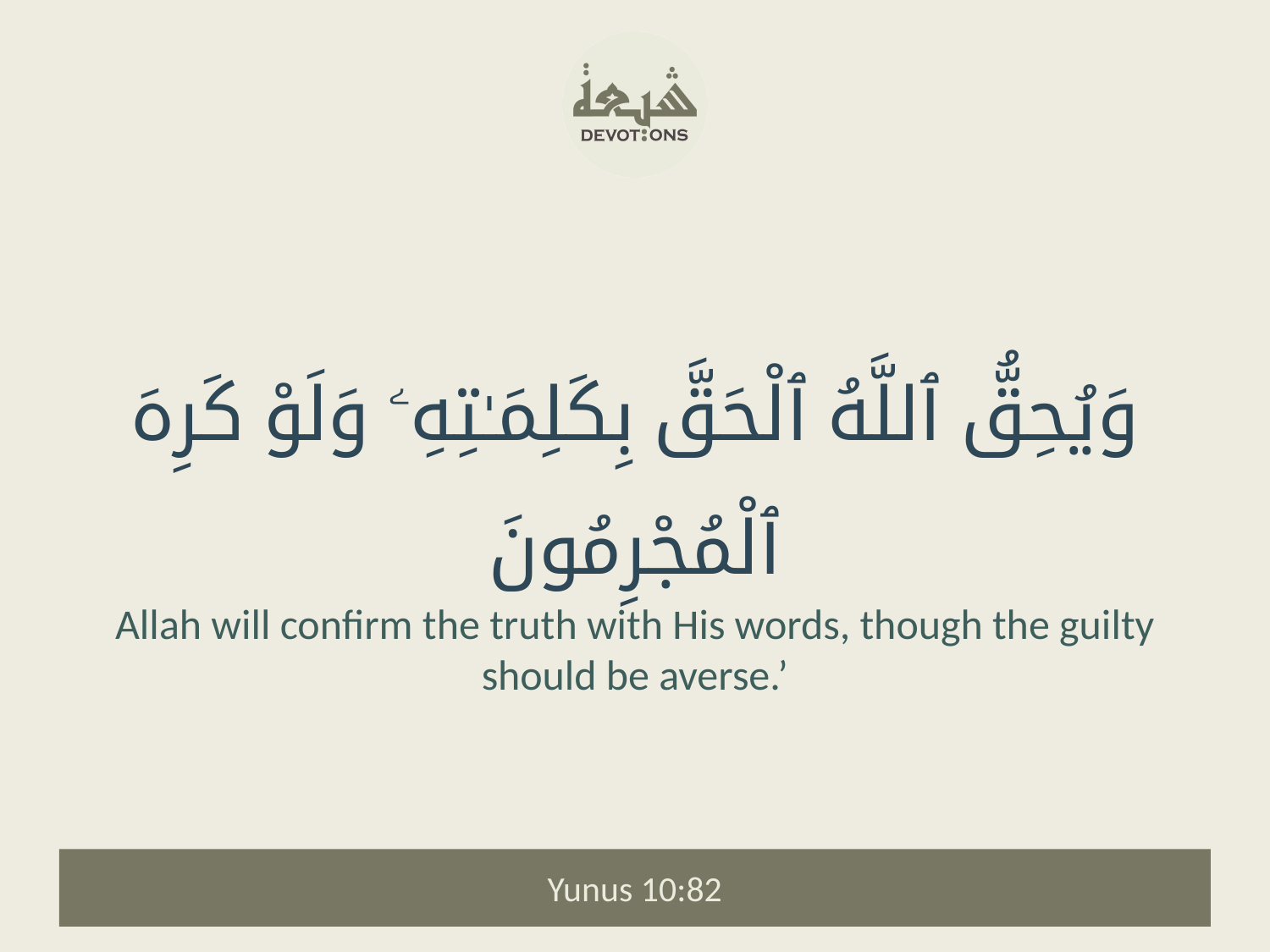

وَيُحِقُّ ٱللَّهُ ٱلْحَقَّ بِكَلِمَـٰتِهِۦ وَلَوْ كَرِهَ ٱلْمُجْرِمُونَ
Allah will confirm the truth with His words, though the guilty should be averse.’
Yunus 10:82